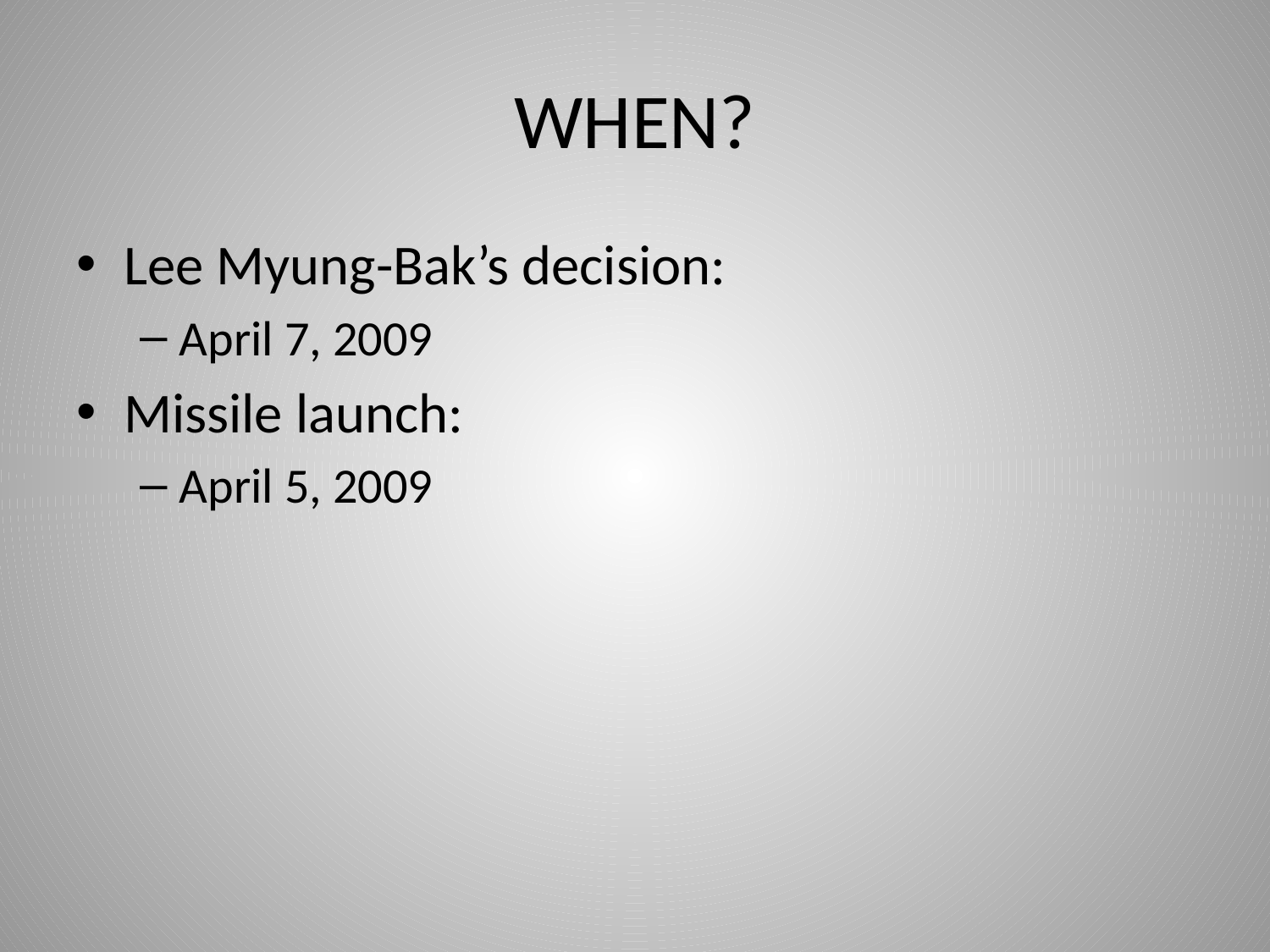

# WHEN?
Lee Myung-Bak’s decision:
April 7, 2009
Missile launch:
April 5, 2009